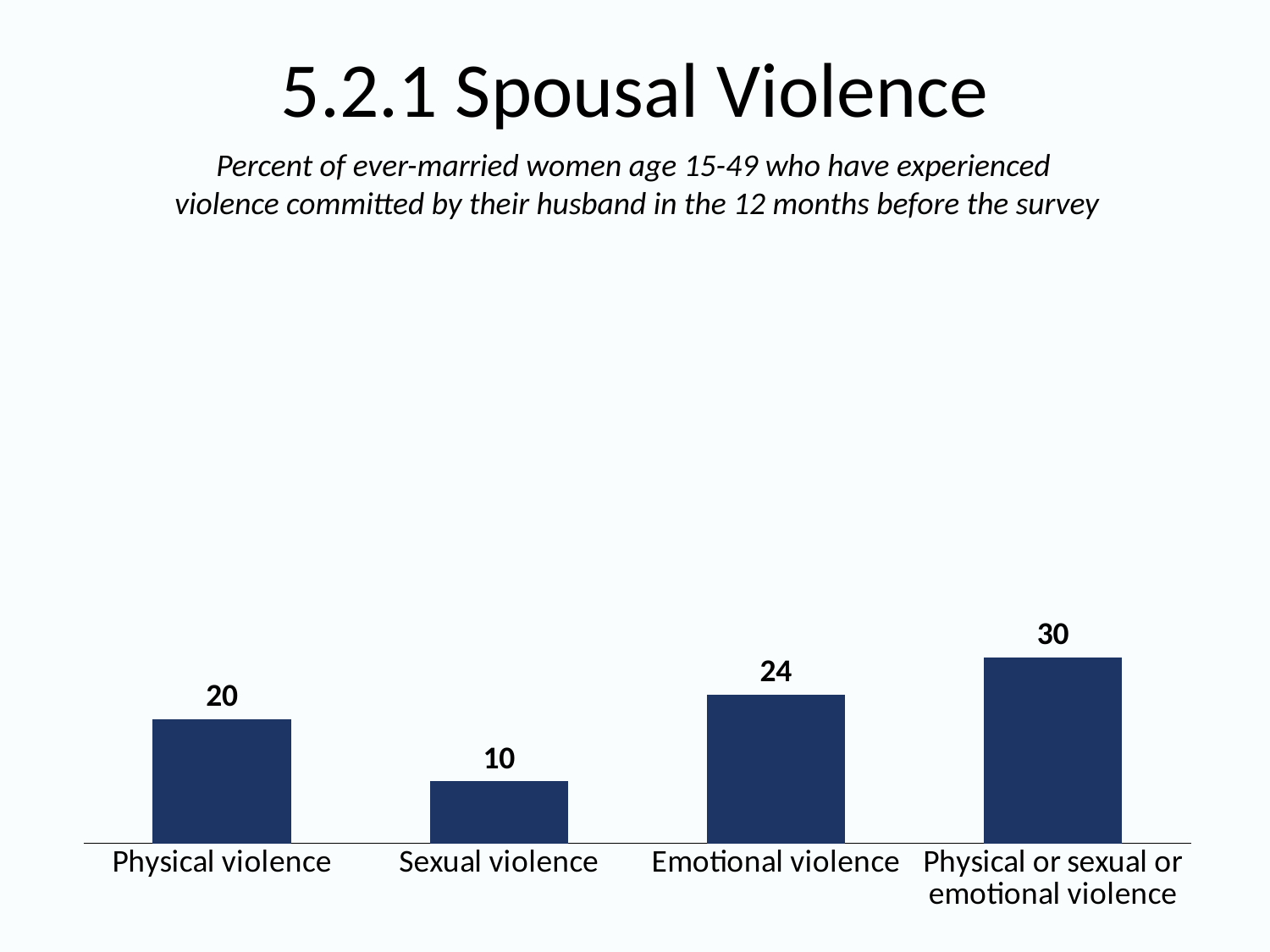

# 5.2.1 Spousal Violence
Percent of ever-married women age 15-49 who have experienced
violence committed by their husband in the 12 months before the survey

### Chart

| Category | In the past 12 months |
|---|---|
| Physical violence | 20.0 |
| Sexual violence | 10.0 |
| Emotional violence | 24.0 |
| Physical or sexual or emotional violence | 30.0 |